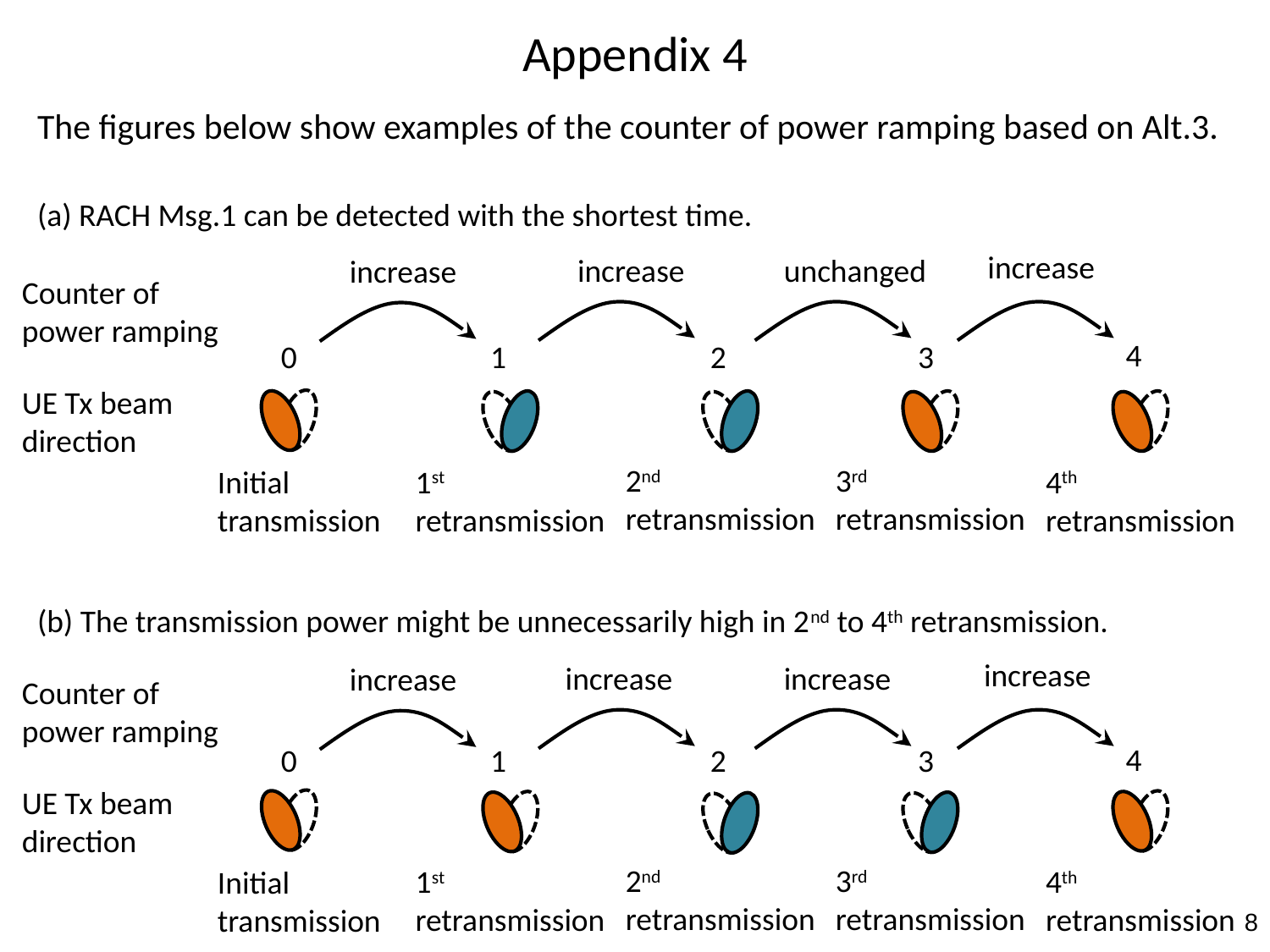

Appendix 4
The figures below show examples of the counter of power ramping based on Alt.3.
(a) RACH Msg.1 can be detected with the shortest time.
increase
increase
unchanged
increase
Counter of power ramping

4
0
1
2
3
UE Tx beam
direction

2nd retransmission
3rd retransmission
1st retransmission
4th retransmission
Initial transmission
(b) The transmission power might be unnecessarily high in 2nd to 4th retransmission.
increase
increase
increase
increase
Counter of power ramping

4
0
1
2
3
UE Tx beam
direction

2nd retransmission
3rd retransmission
1st retransmission
4th retransmission
Initial transmission